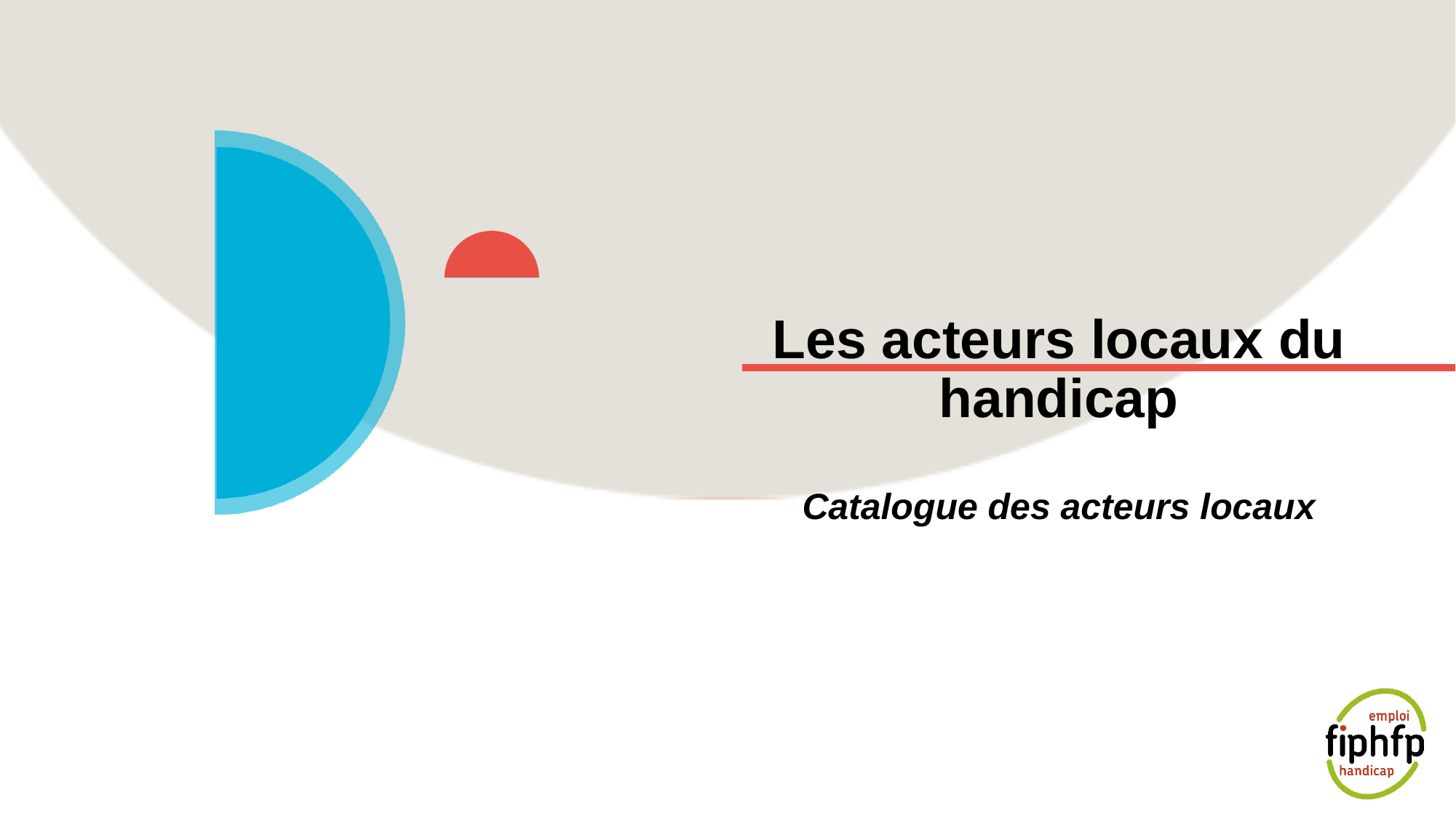

# Les acteurs locaux du handicap Catalogue des acteurs locaux